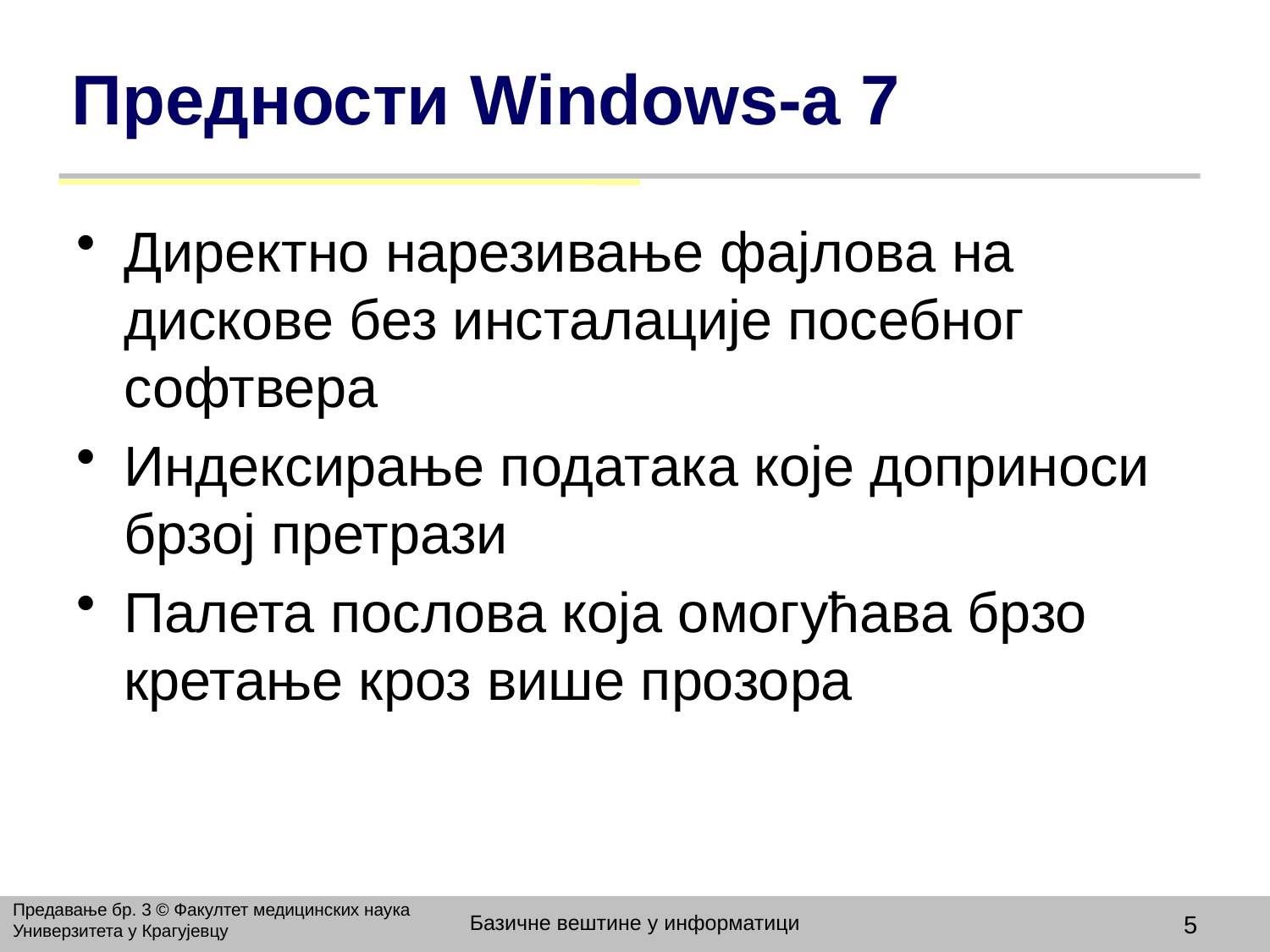

# Предности Windows-а 7
Директно нарезивање фајлова на дискове без инсталације посебног софтвера
Индексирање података које доприноси брзој претрази
Палета послова која омогућава брзо кретање кроз више прозора
Предавање бр. 3 © Факултет медицинских наука Универзитета у Крагујевцу
Базичне вештине у информатици
5